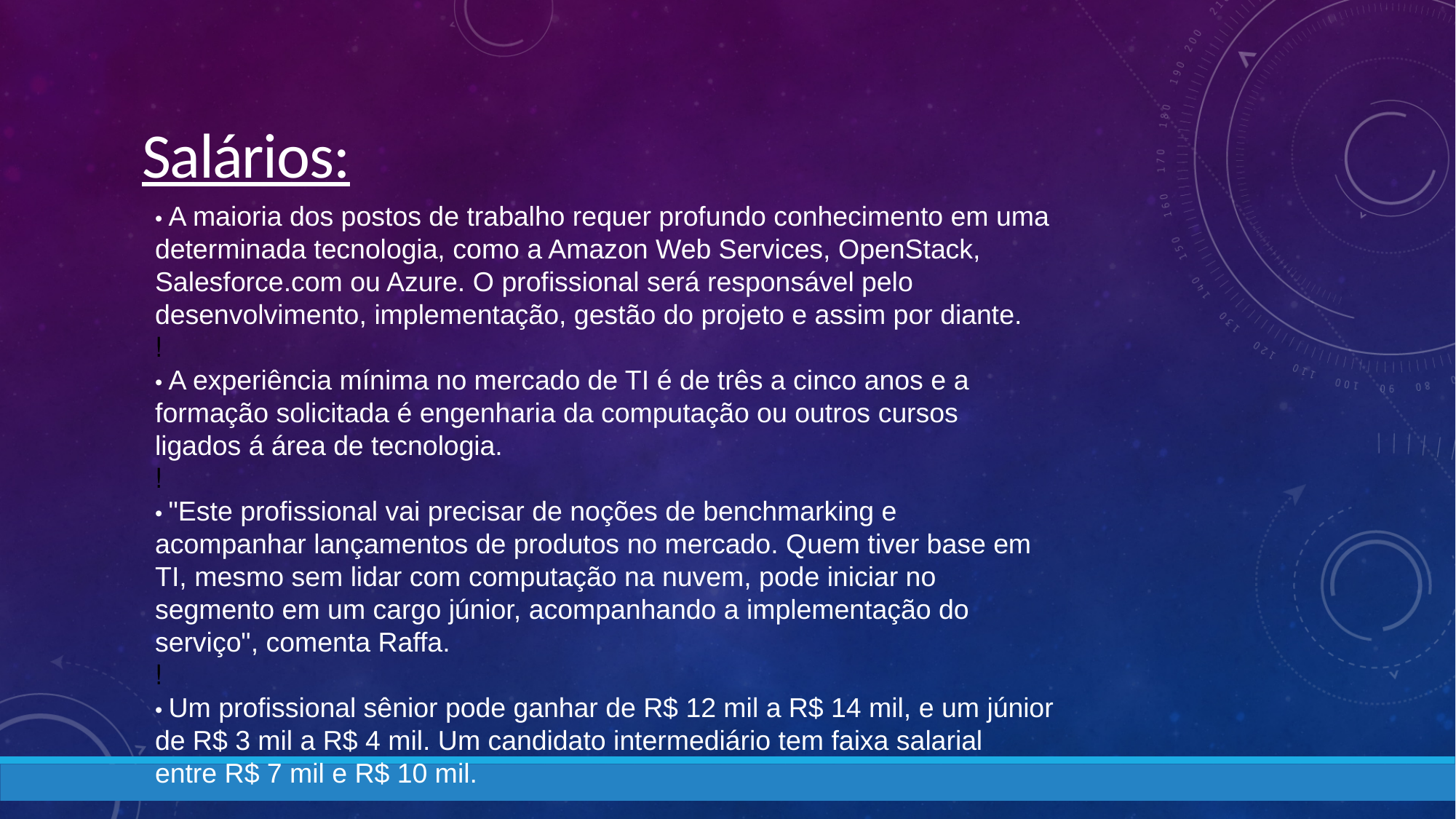

• A maioria dos postos de trabalho requer profundo conhecimento em uma
determinada tecnologia, como a Amazon Web Services, OpenStack,
Salesforce.com ou Azure. O profissional será responsável pelo
desenvolvimento, implementação, gestão do projeto e assim por diante.
!
• A experiência mínima no mercado de TI é de três a cinco anos e a
formação solicitada é engenharia da computação ou outros cursos
ligados á área de tecnologia.
!
• "Este profissional vai precisar de noções de benchmarking e
acompanhar lançamentos de produtos no mercado. Quem tiver base em
TI, mesmo sem lidar com computação na nuvem, pode iniciar no
segmento em um cargo júnior, acompanhando a implementação do
serviço", comenta Raffa.
!
• Um profissional sênior pode ganhar de R$ 12 mil a R$ 14 mil, e um júnior
de R$ 3 mil a R$ 4 mil. Um candidato intermediário tem faixa salarial
entre R$ 7 mil e R$ 10 mil.
Salários: